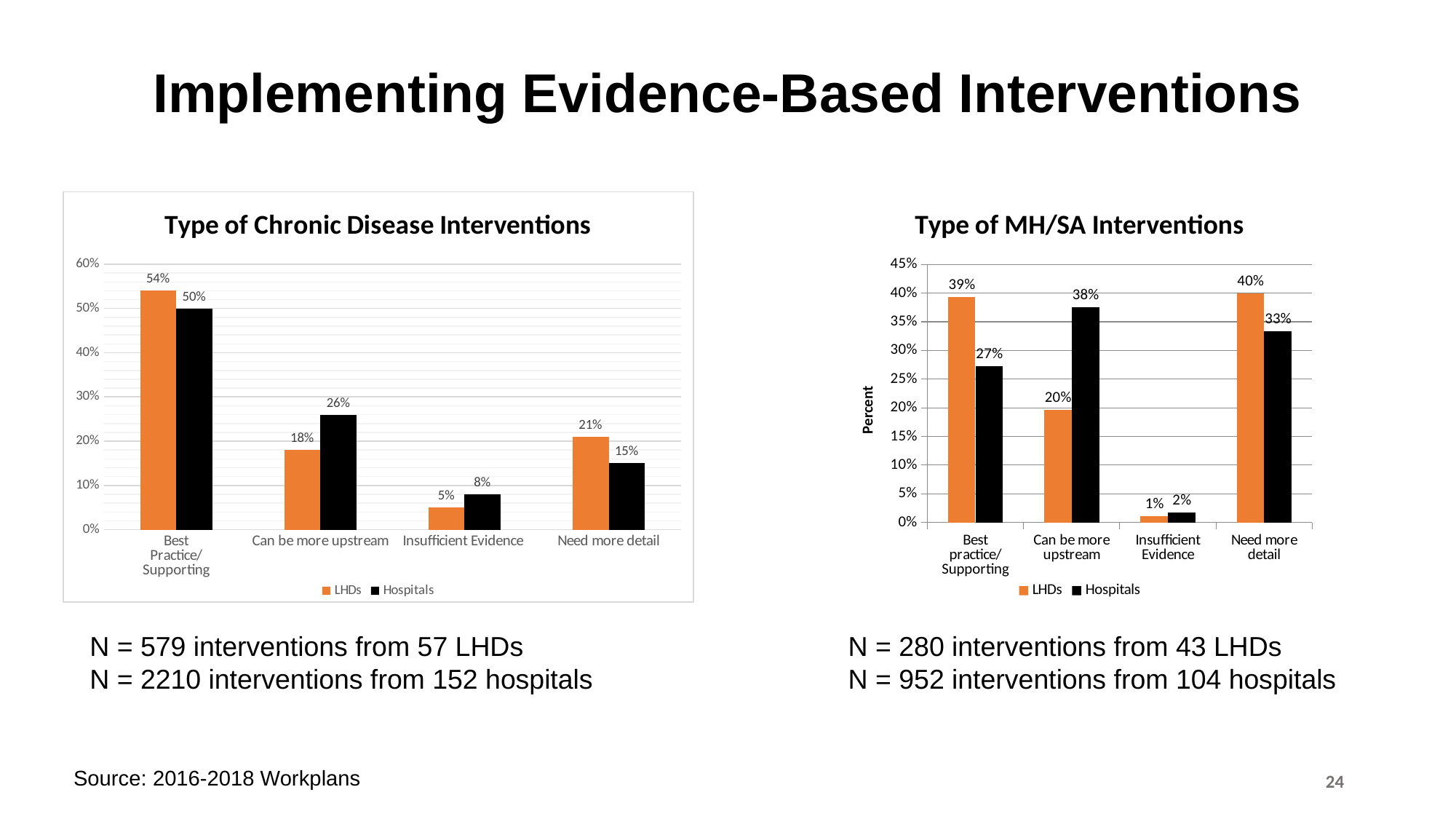

# Implementing Evidence-Based Interventions

### Chart: Type of Chronic Disease Interventions

| Category | LHDs | Hospitals |
|---|---|---|
| Best Practice/Supporting | 0.54 | 0.5 |
| Can be more upstream | 0.18 | 0.26 |
| Insufficient Evidence  | 0.05 | 0.08 |
| Need more detail | 0.21 | 0.15 |

### Chart: Type of MH/SA Interventions

| Category | LHDs | Hospitals |
|---|---|---|
| Best practice/Supporting | 0.3928571428571429 | 0.273109243697479 |
| Can be more upstream | 0.19642857142857142 | 0.3760504201680672 |
| Insufficient Evidence | 0.010714285714285714 | 0.017857142857142856 |
| Need more detail | 0.4 | 0.3329831932773109 |
N = 579 interventions from 57 LHDs
N = 2210 interventions from 152 hospitals
N = 280 interventions from 43 LHDs
N = 952 interventions from 104 hospitals

Source: 2016-2018 Workplans
24